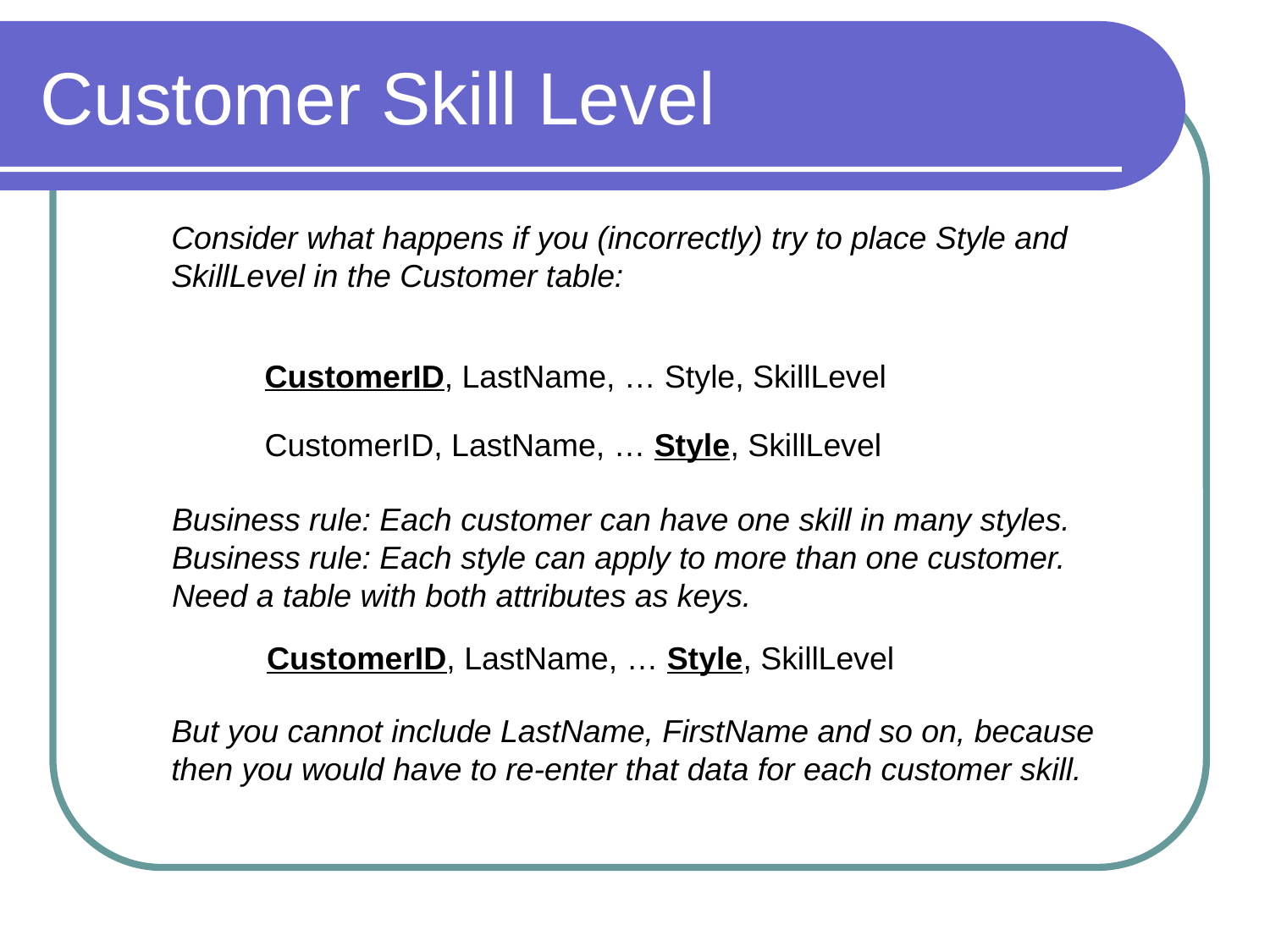

# Customer Skill Level
Consider what happens if you (incorrectly) try to place Style and SkillLevel in the Customer table:
CustomerID, LastName, … Style, SkillLevel
CustomerID, LastName, … Style, SkillLevel
Business rule: Each customer can have one skill in many styles.
Business rule: Each style can apply to more than one customer.
Need a table with both attributes as keys.
CustomerID, LastName, … Style, SkillLevel
But you cannot include LastName, FirstName and so on, because then you would have to re-enter that data for each customer skill.